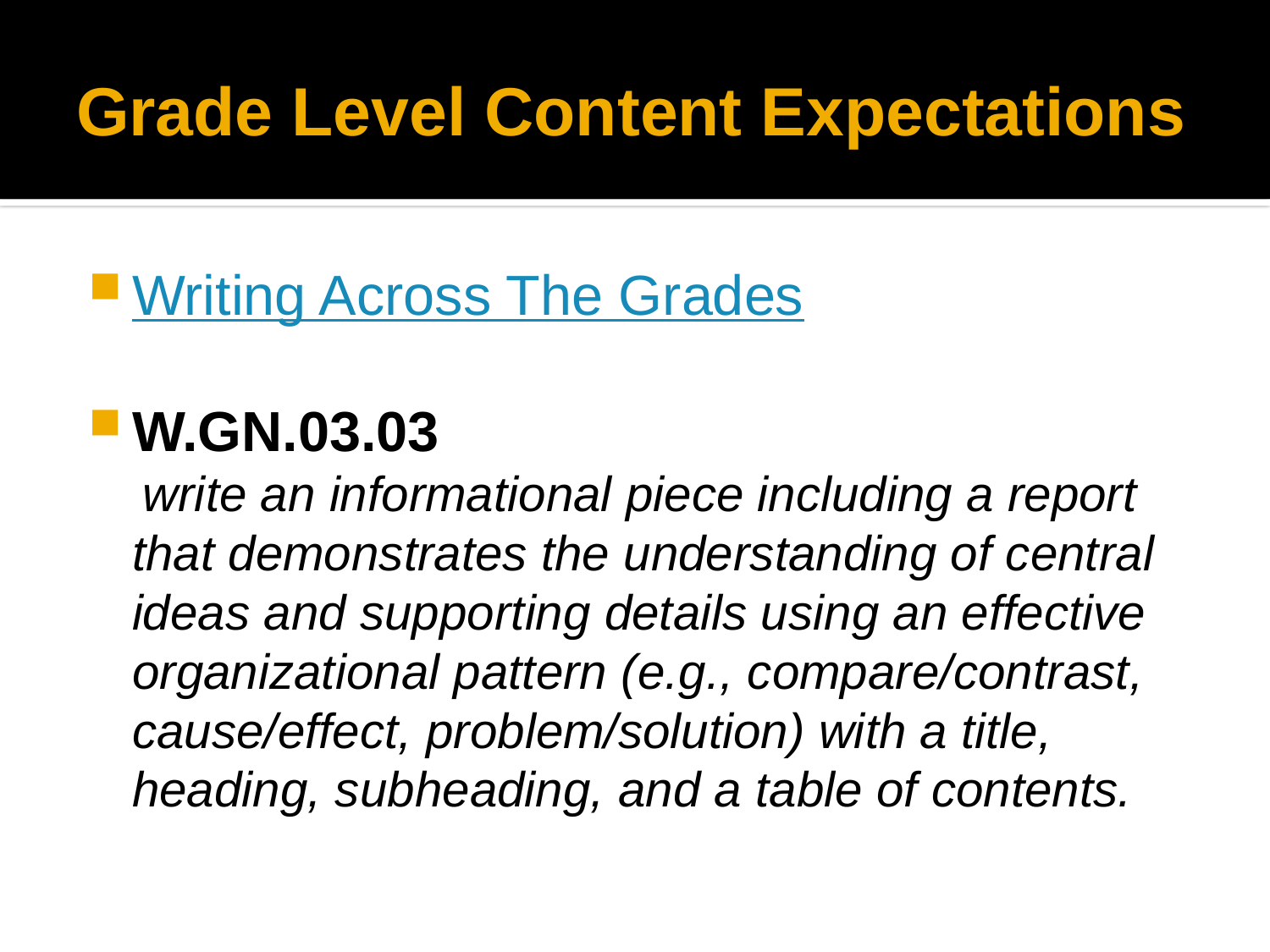

# Grade Level Content Expectations
Writing Across The Grades

W.GN.03.03
    write an informational piece including a report that demonstrates the understanding of central ideas and supporting details using an effective organizational pattern (e.g., compare/contrast, cause/effect, problem/solution) with a title, heading, subheading, and a table of contents.